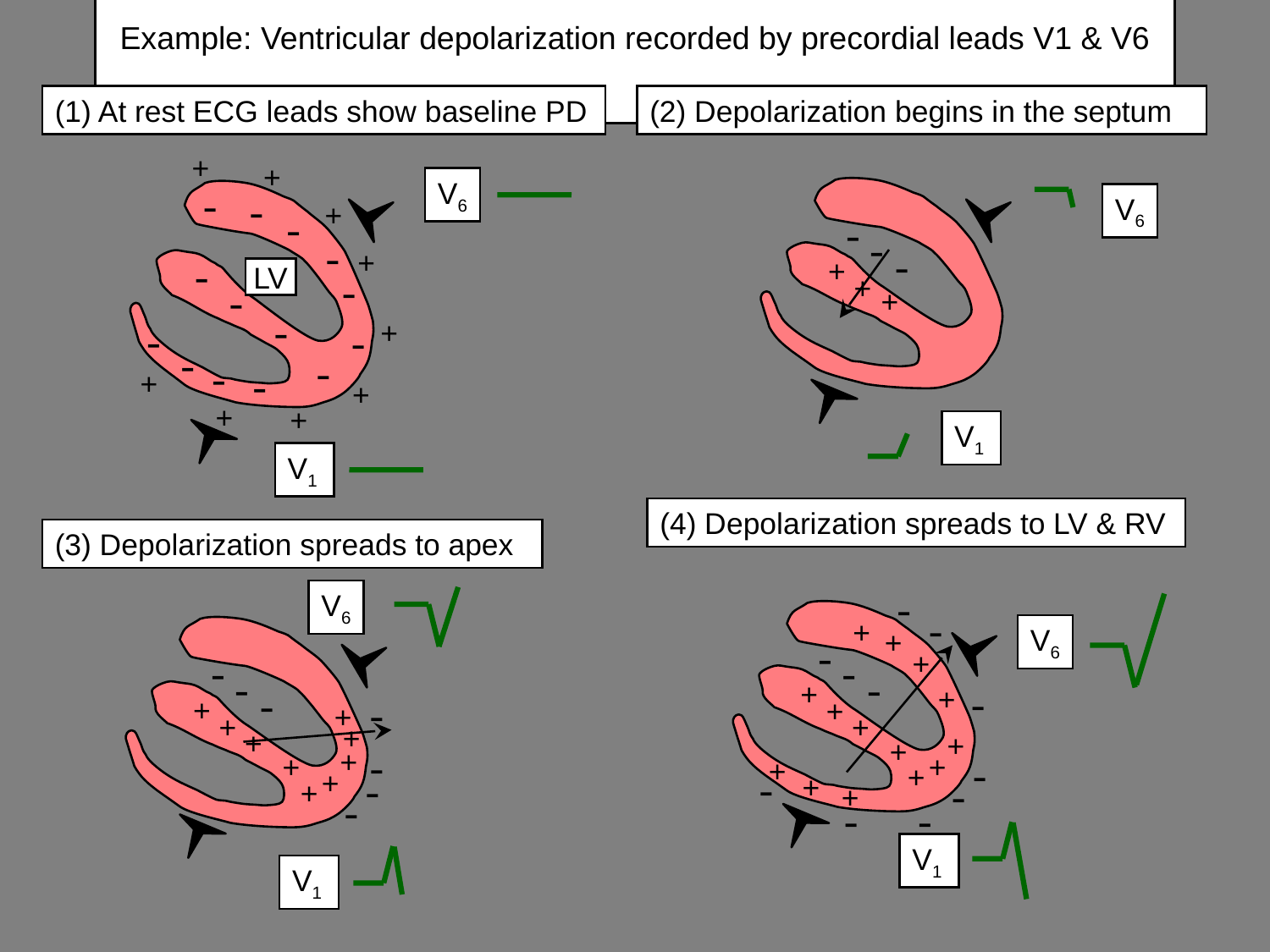

# Example: Ventricular depolarization recorded by precordial leads V1 & V6
(1) At rest ECG leads show baseline PD
(2) Depolarization begins in the septum
+
+
V6
-

-

+
-
-
+
LV
-
-
-
+
-
-
-
-
-
+
-
-
+
+
+

V1

V6

-
-
-

+
+
+

V1

(4) Depolarization spreads to LV & RV
(3) Depolarization spreads to apex
V6

-
-
-
-
+
+
+
+
+

-
+
+
+
-
+
-

V1
-

-
+
V6

+
-
+

-
-
+
-
+
+
+
+
+
+
-
+
+
-
+
-
+
-
-

V1